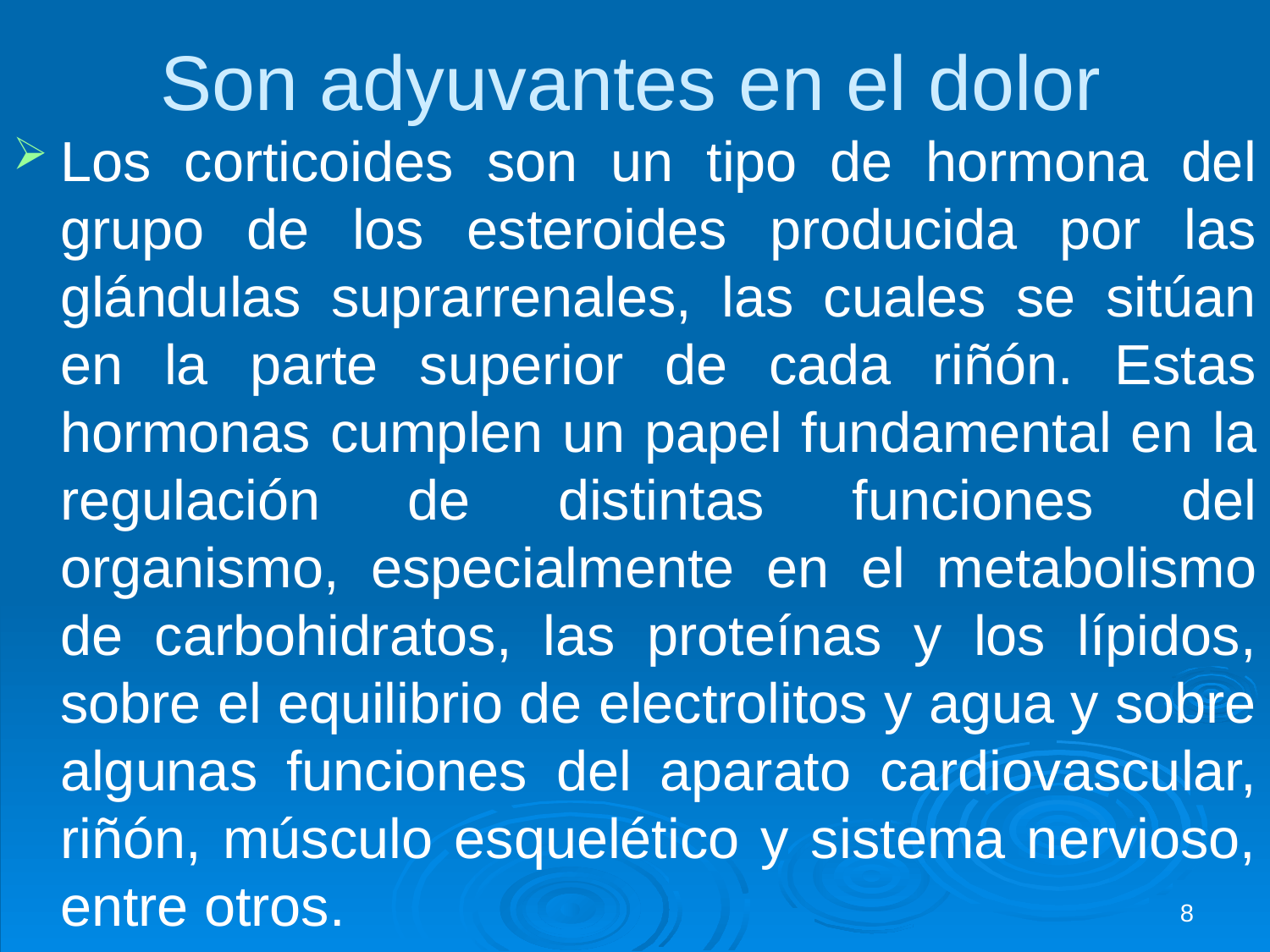

# Son adyuvantes en el dolor
Los corticoides son un tipo de hormona del grupo de los esteroides producida por las glándulas suprarrenales, las cuales se sitúan en la parte superior de cada riñón. Estas hormonas cumplen un papel fundamental en la regulación de distintas funciones del organismo, especialmente en el metabolismo de carbohidratos, las proteínas y los lípidos, sobre el equilibrio de electrolitos y agua y sobre algunas funciones del aparato cardiovascular, riñón, músculo esquelético y sistema nervioso, entre otros.

8